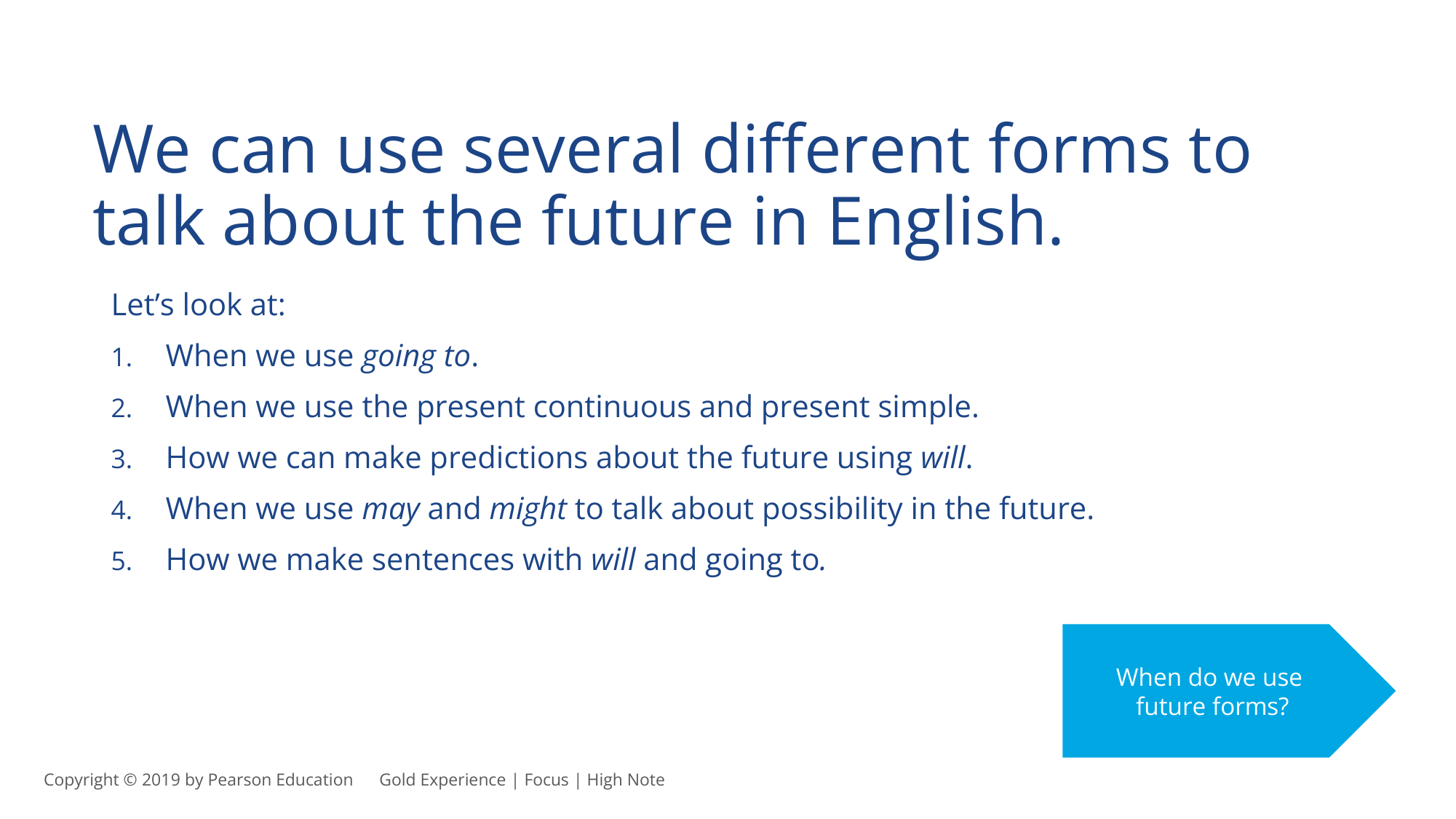

We can use several different forms to talk about the future in English.
Let’s look at:
When we use going to.
When we use the present continuous and present simple.
How we can make predictions about the future using will.
When we use may and might to talk about possibility in the future.
How we make sentences with will and going to.
When do we use
future forms?
Copyright © 2019 by Pearson Education      Gold Experience | Focus | High Note